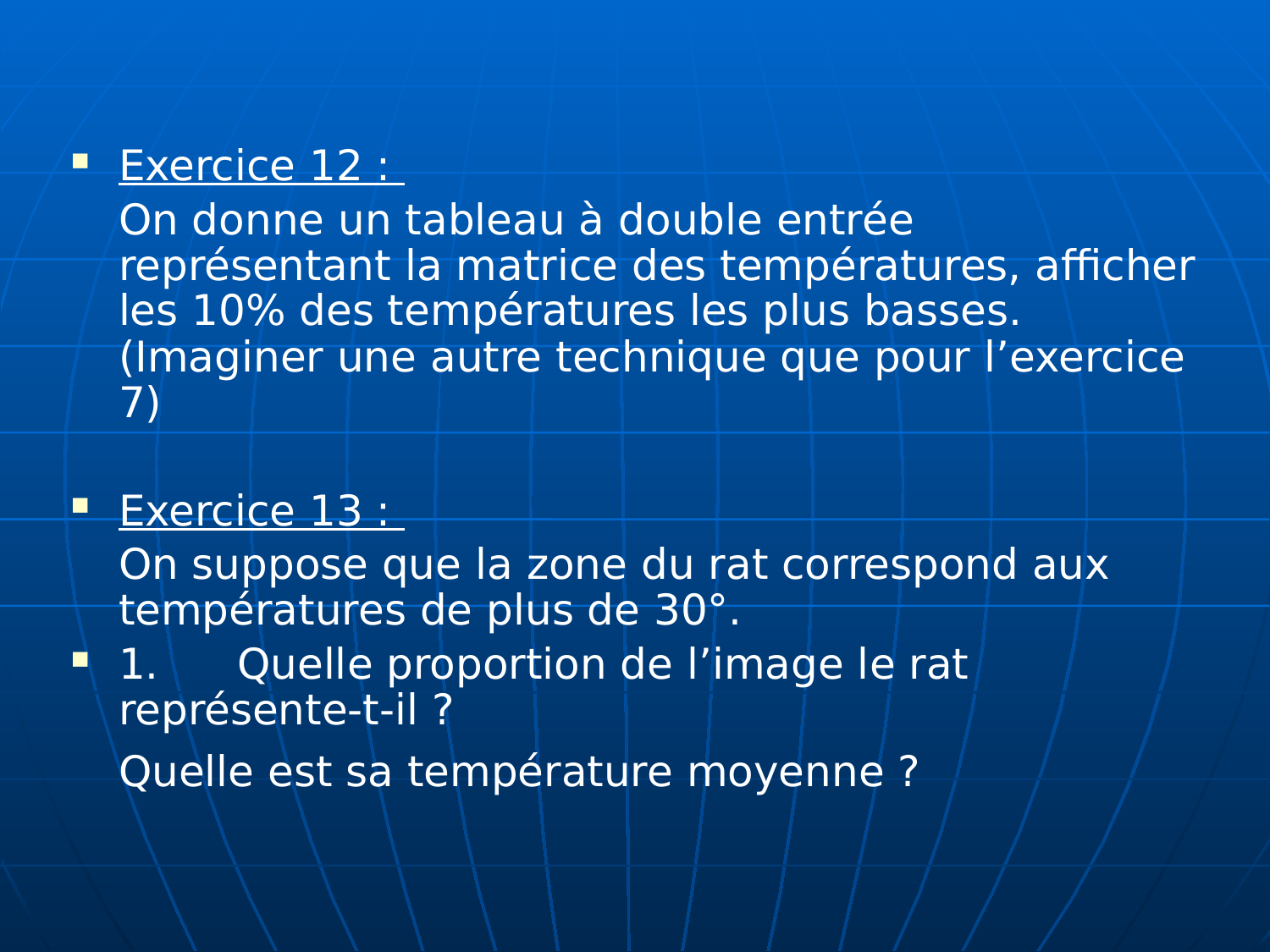

Exercice 12 :
	On donne un tableau à double entrée représentant la matrice des températures, afficher les 10% des températures les plus basses. (Imaginer une autre technique que pour l’exercice 7)

Exercice 13 :
	On suppose que la zone du rat correspond aux températures de plus de 30°.
1.      Quelle proportion de l’image le rat représente-t-il ?
	Quelle est sa température moyenne ?